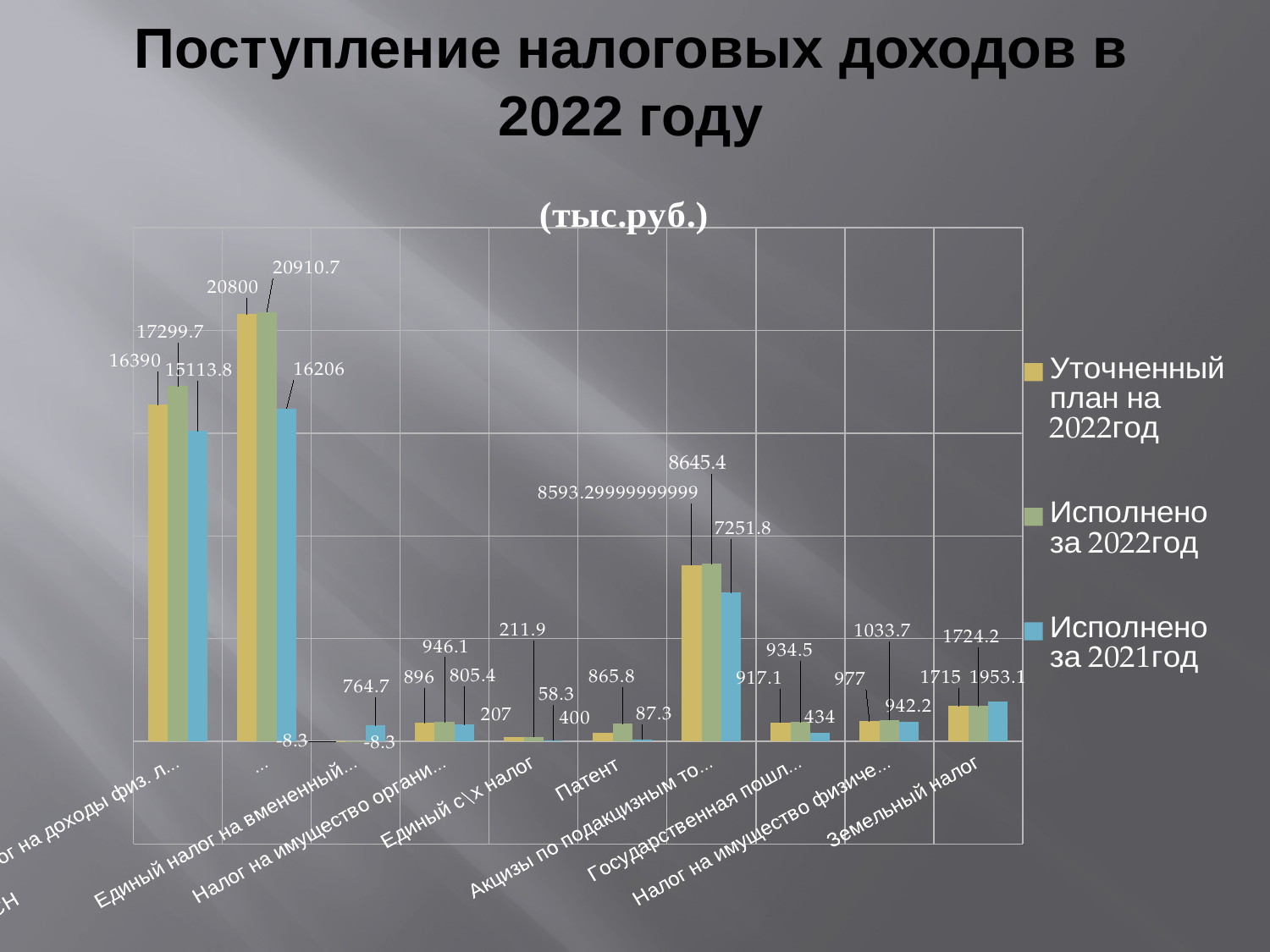

# Поступление налоговых доходов в 2022 году

### Chart: (тыс.руб.)

| Category | Уточненный план на 2022год | Исполнено за 2022год | Исполнено за 2021год |
|---|---|---|---|
| Налог на доходы физ. лиц   | 16390.0 | 17299.7 | 15113.8 |
|  УСН                                                                    | 20800.0 | 20910.7 | 16206.0 |
| Единый налог на вмененный доход  | -8.3 | -8.3 | 764.7 |
| Налог на имущество организаций  | 896.0 | 946.1 | 805.4 |
| Единый с\х налог | 207.0 | 211.9 | 58.3 |
| Патент  | 400.0 | 865.8 | 87.3 |
| Акцизы по подакцизным товарам  | 8593.299999999994 | 8645.4 | 7251.8 |
| Государственная пошлина  | 917.1 | 934.5 | 434.0 |
| Налог на имущество физических лиц | 977.0 | 1033.7 | 942.2 |
| Земельный налог | 1715.0 | 1724.2 | 1953.1 |